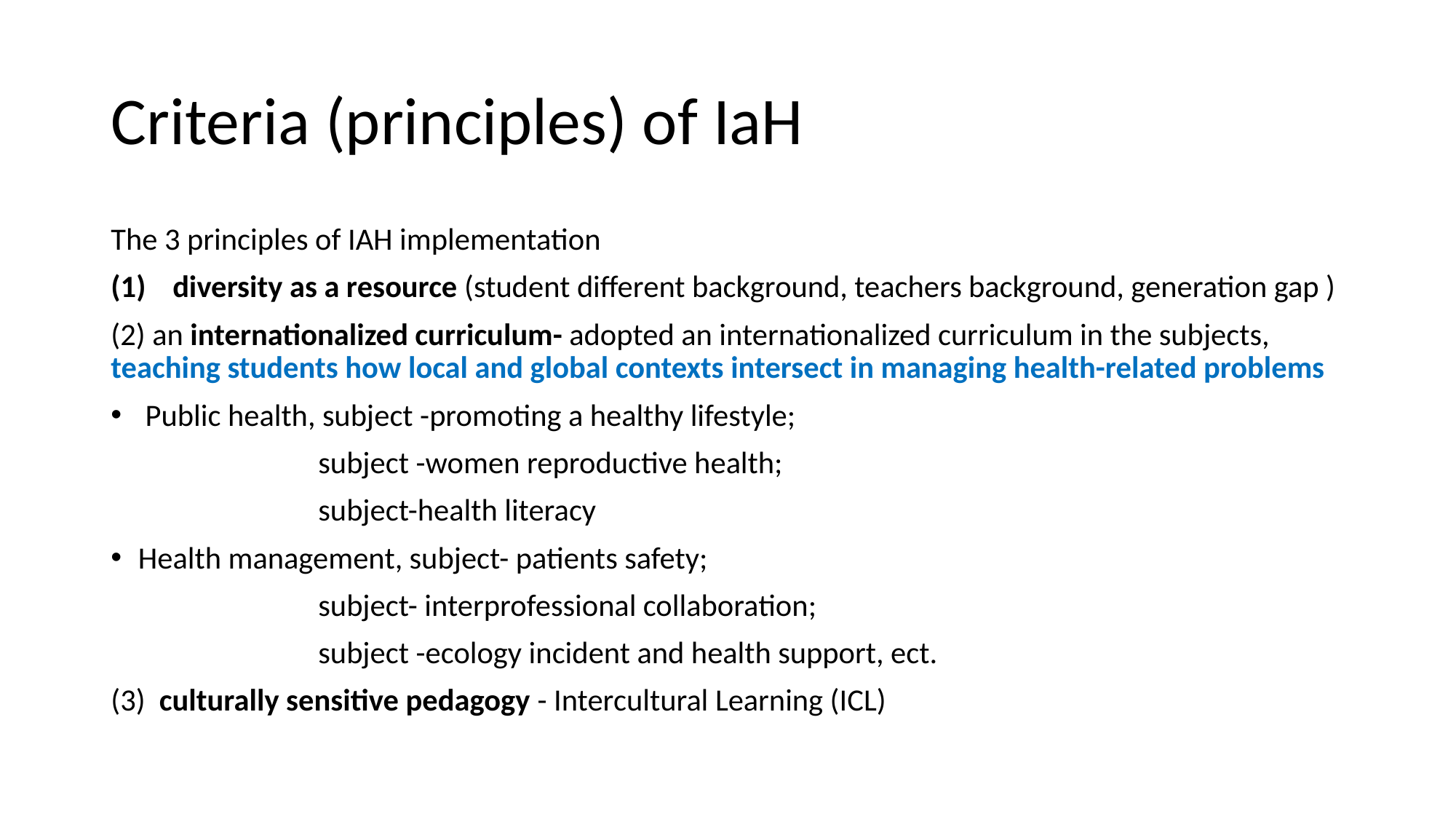

# Criteria (principles) of IaH
The 3 principles of IAH implementation
diversity as a resource (student different background, teachers background, generation gap )
(2) an internationalized curriculum- adopted an internationalized curriculum in the subjects, teaching students how local and global contexts intersect in managing health-related problems
 Public health, subject -promoting a healthy lifestyle;
                              subject -women reproductive health;
                              subject-health literacy
Health management, subject- patients safety;
                              subject- interprofessional collaboration;
                              subject -ecology incident and health support, ect.
(3)  culturally sensitive pedagogy - Intercultural Learning (ICL)